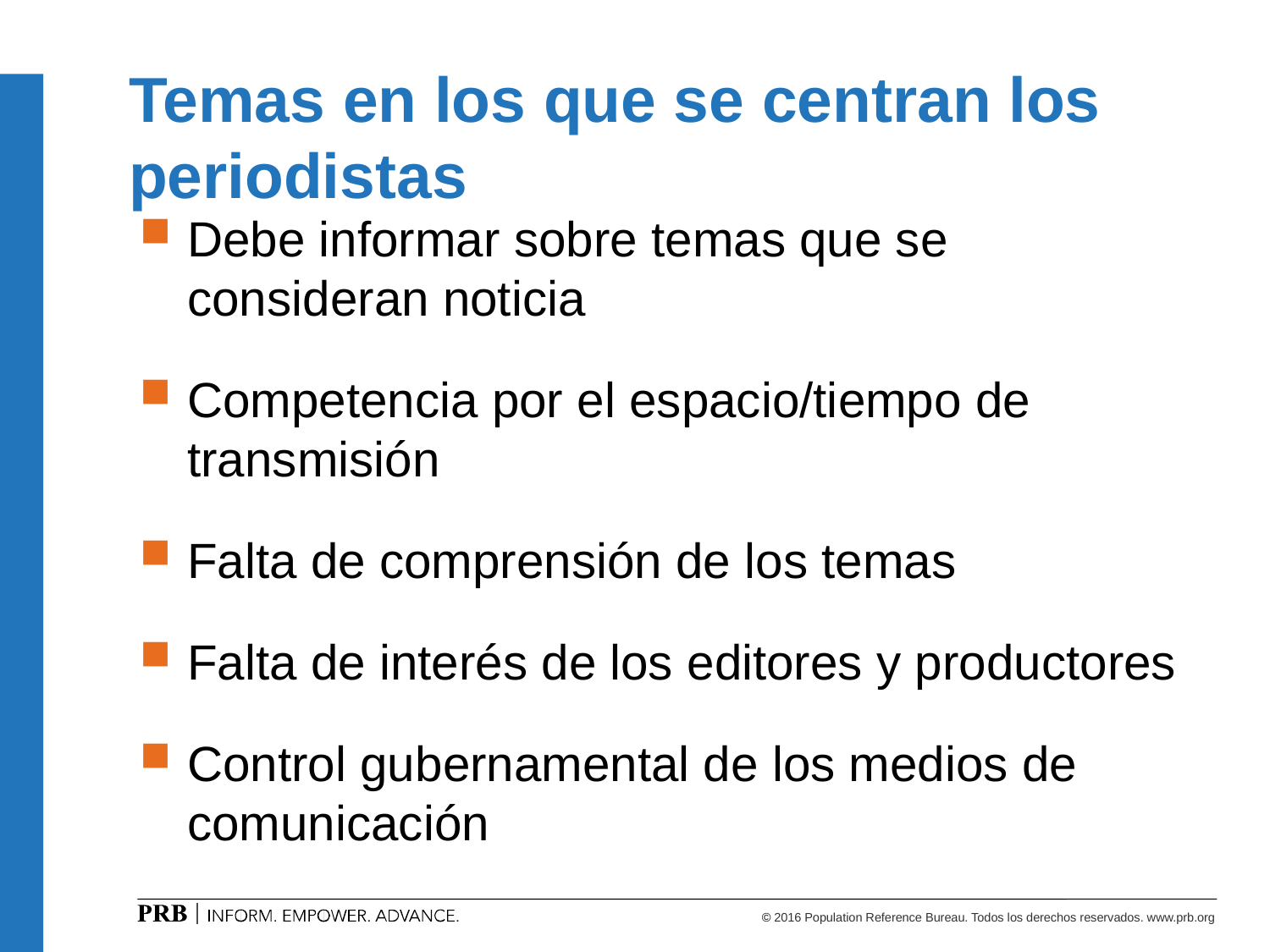

# Temas en los que se centran los periodistas
Debe informar sobre temas que se consideran noticia
Competencia por el espacio/tiempo de transmisión
Falta de comprensión de los temas
Falta de interés de los editores y productores
Control gubernamental de los medios de comunicación